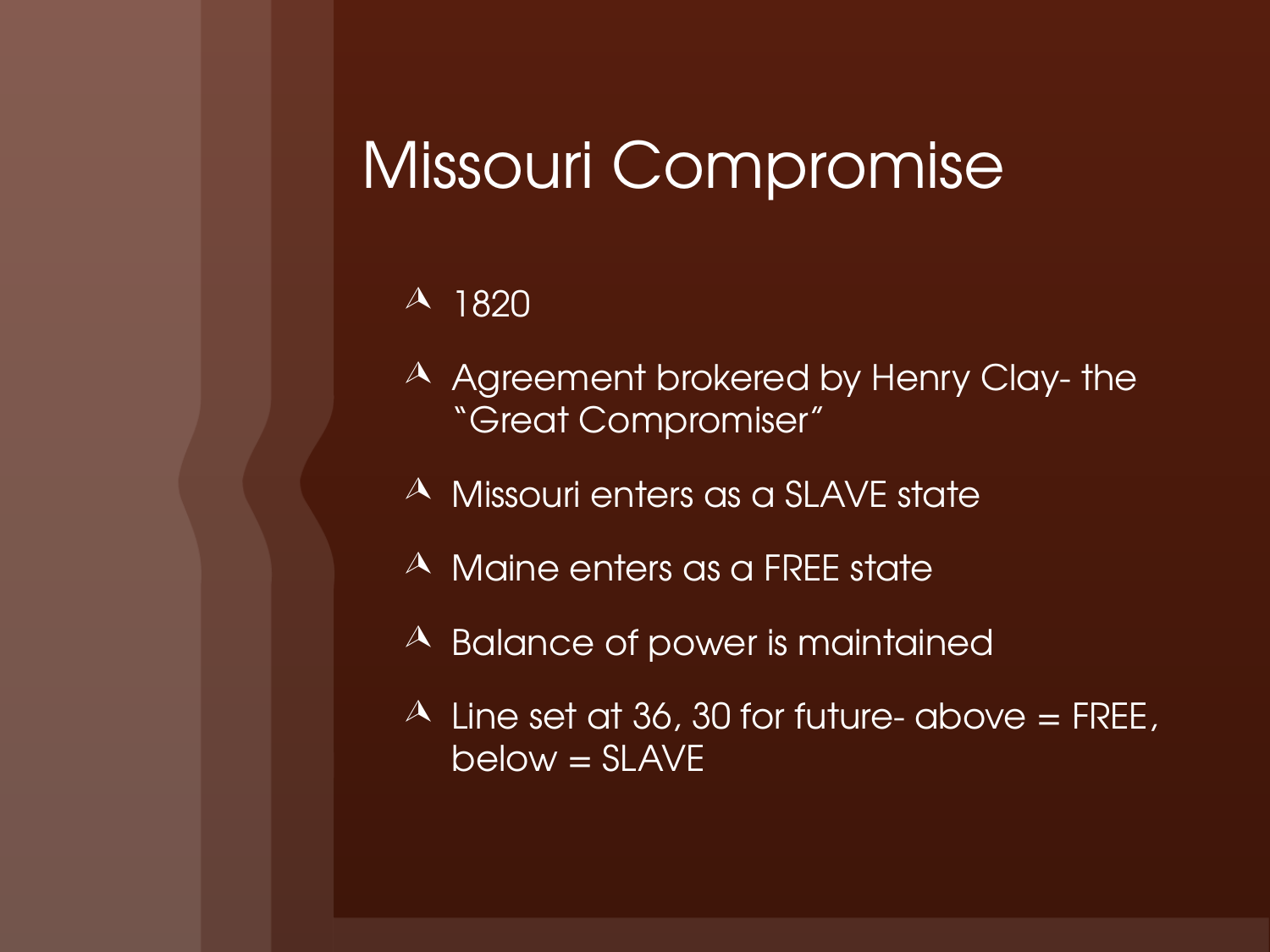

# Missouri Compromise
1820
Agreement brokered by Henry Clay- the “Great Compromiser”
Missouri enters as a SLAVE state
Maine enters as a FREE state
Balance of power is maintained
Line set at 36, 30 for future- above = FREE, below = SLAVE